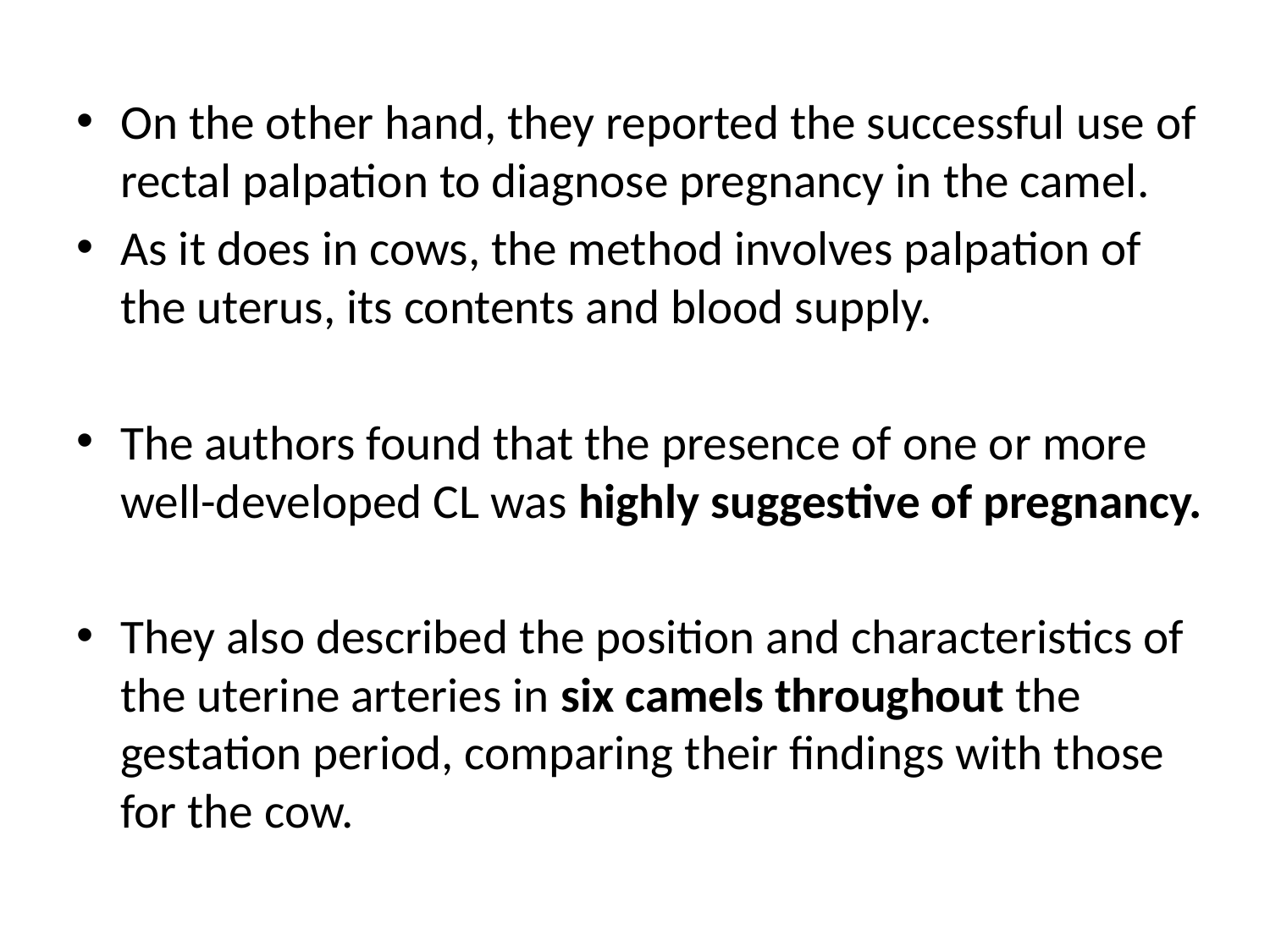

On the other hand, they reported the successful use of rectal palpation to diagnose pregnancy in the camel.
As it does in cows, the method involves palpation of the uterus, its contents and blood supply.

The authors found that the presence of one or more well-developed CL was highly suggestive of pregnancy.

They also described the position and characteristics of the uterine arteries in six camels throughout the gestation period, comparing their findings with those for the cow.